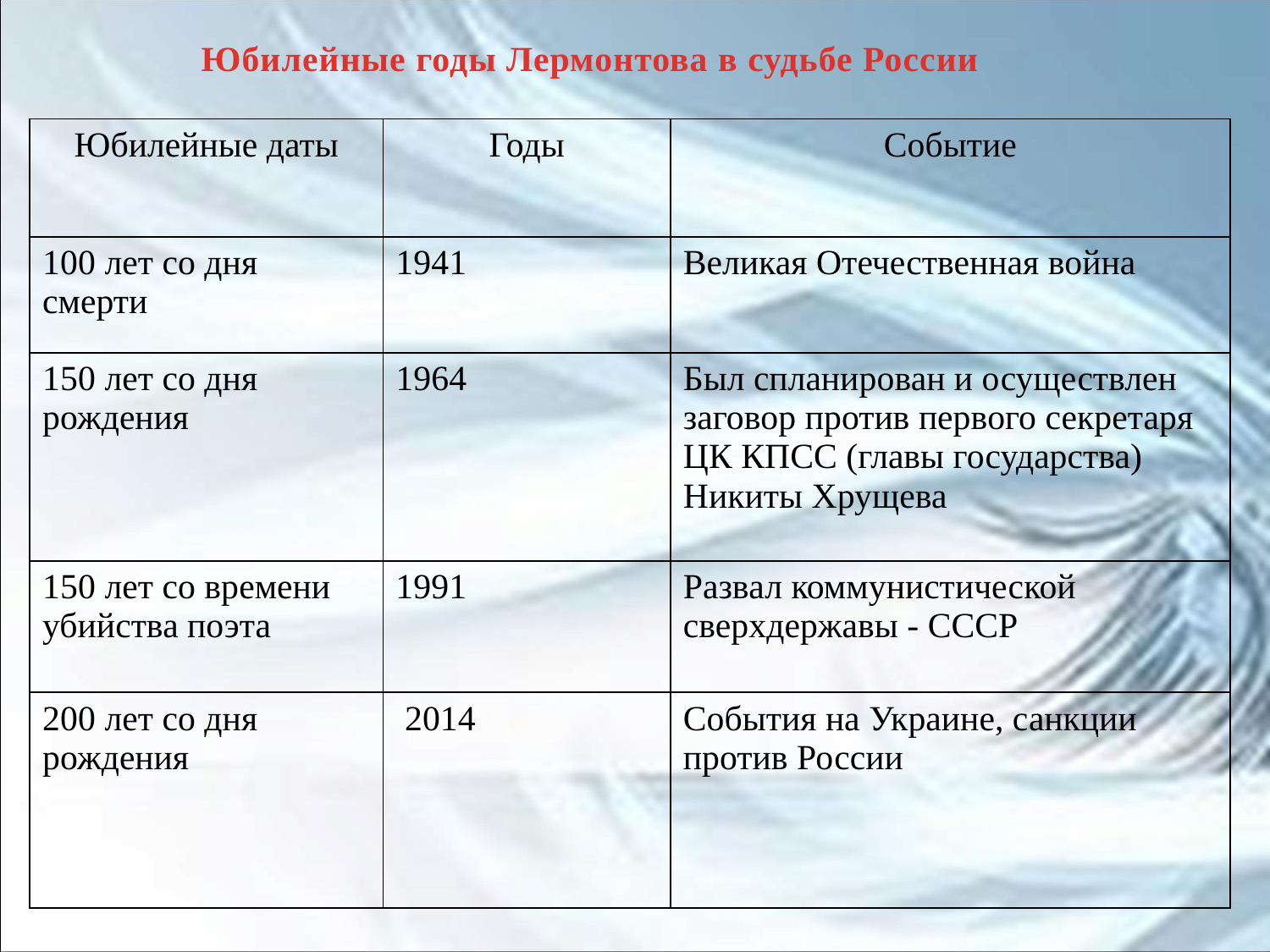

Юбилейные годы Лермонтова в судьбе России
| Юбилейные даты | Годы | Событие |
| --- | --- | --- |
| 100 лет со дня смерти | 1941 | Великая Отечественная война |
| 150 лет со дня рождения | 1964 | Был спланирован и осуществлен заговор против первого секретаря ЦК КПСС (главы государства) Никиты Хрущева |
| 150 лет со времени убийства поэта | 1991 | Развал коммунистической сверхдержавы - СССР |
| 200 лет со дня рождения | 2014 | События на Украине, санкции против России |